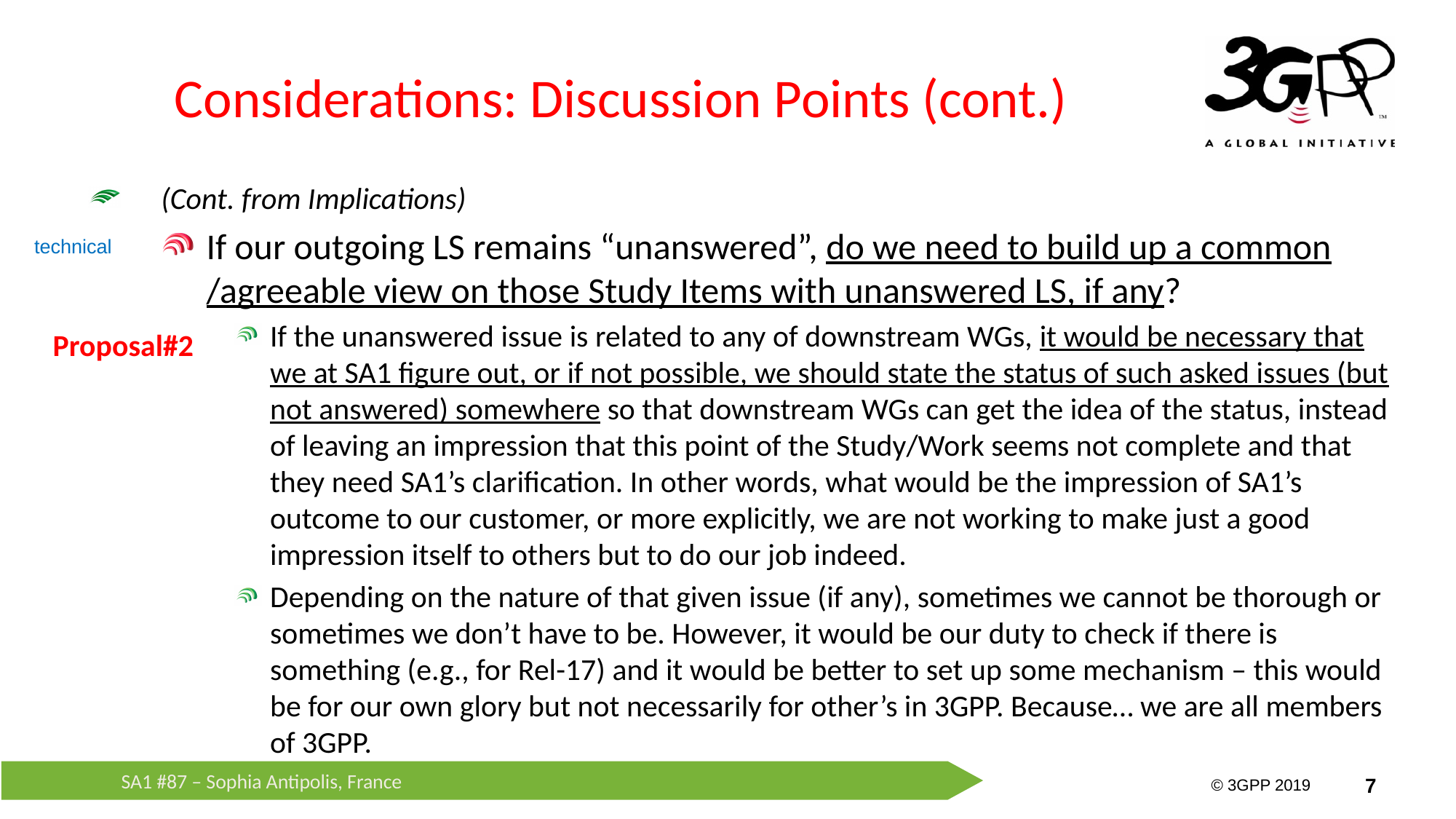

# Considerations: Discussion Points (cont.)
(Cont. from Implications)
If our outgoing LS remains “unanswered”, do we need to build up a common /agreeable view on those Study Items with unanswered LS, if any?
If the unanswered issue is related to any of downstream WGs, it would be necessary that we at SA1 figure out, or if not possible, we should state the status of such asked issues (but not answered) somewhere so that downstream WGs can get the idea of the status, instead of leaving an impression that this point of the Study/Work seems not complete and that they need SA1’s clarification. In other words, what would be the impression of SA1’s outcome to our customer, or more explicitly, we are not working to make just a good impression itself to others but to do our job indeed.
Depending on the nature of that given issue (if any), sometimes we cannot be thorough or sometimes we don’t have to be. However, it would be our duty to check if there is something (e.g., for Rel-17) and it would be better to set up some mechanism – this would be for our own glory but not necessarily for other’s in 3GPP. Because… we are all members of 3GPP.
technical
Proposal#2